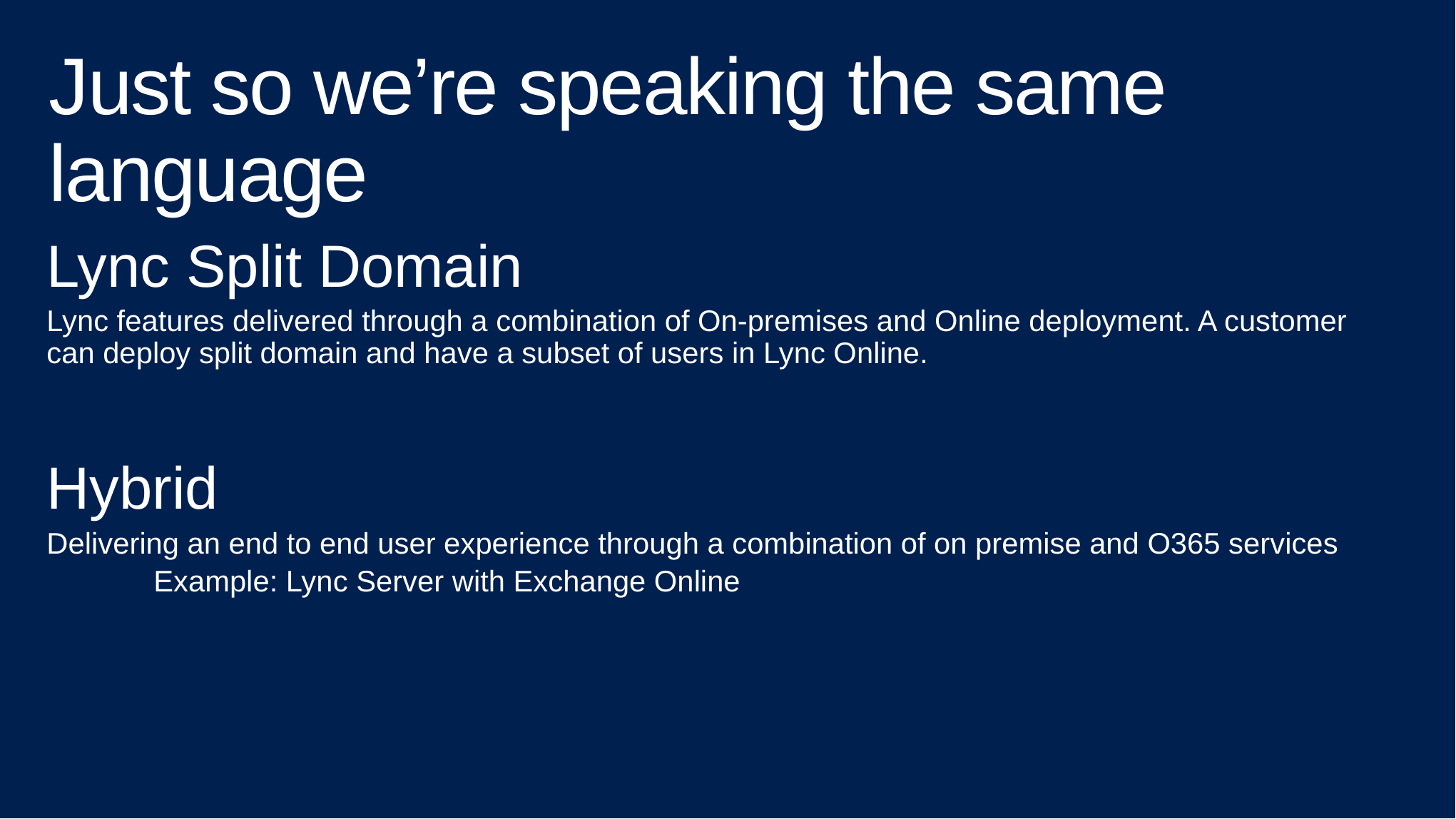

# Just so we’re speaking the same language

Lync Split Domain
Lync features delivered through a combination of On-premises and Online deployment. A customer can deploy split domain and have a subset of users in Lync Online.

Hybrid
Delivering an end to end user experience through a combination of on premise and O365 services
	Example: Lync Server with Exchange Online